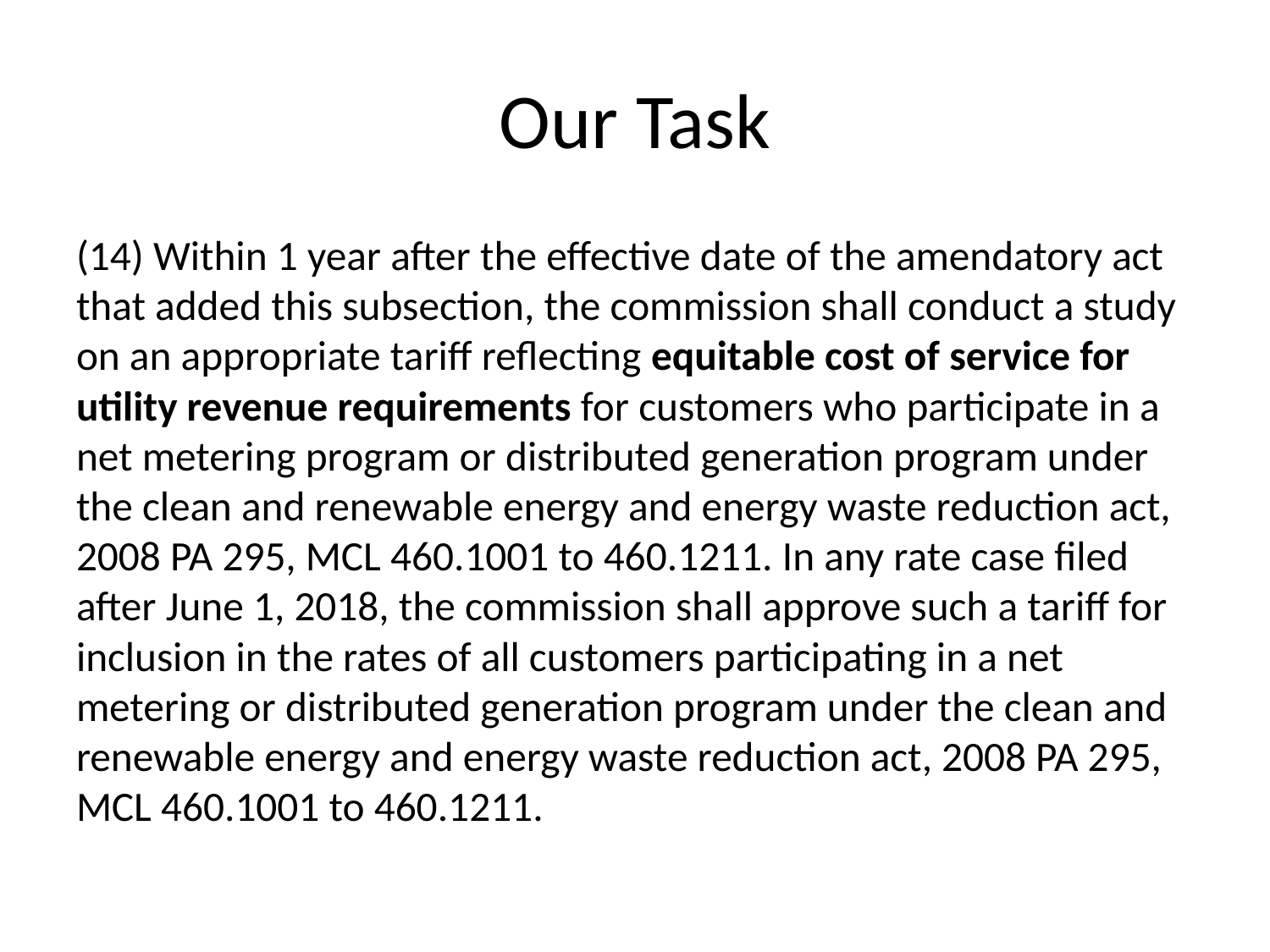

# Our Task
(14) Within 1 year after the effective date of the amendatory act that added this subsection, the commission shall conduct a study on an appropriate tariff reflecting equitable cost of service for utility revenue requirements for customers who participate in a net metering program or distributed generation program under the clean and renewable energy and energy waste reduction act, 2008 PA 295, MCL 460.1001 to 460.1211. In any rate case filed after June 1, 2018, the commission shall approve such a tariff for inclusion in the rates of all customers participating in a net metering or distributed generation program under the clean and renewable energy and energy waste reduction act, 2008 PA 295, MCL 460.1001 to 460.1211.